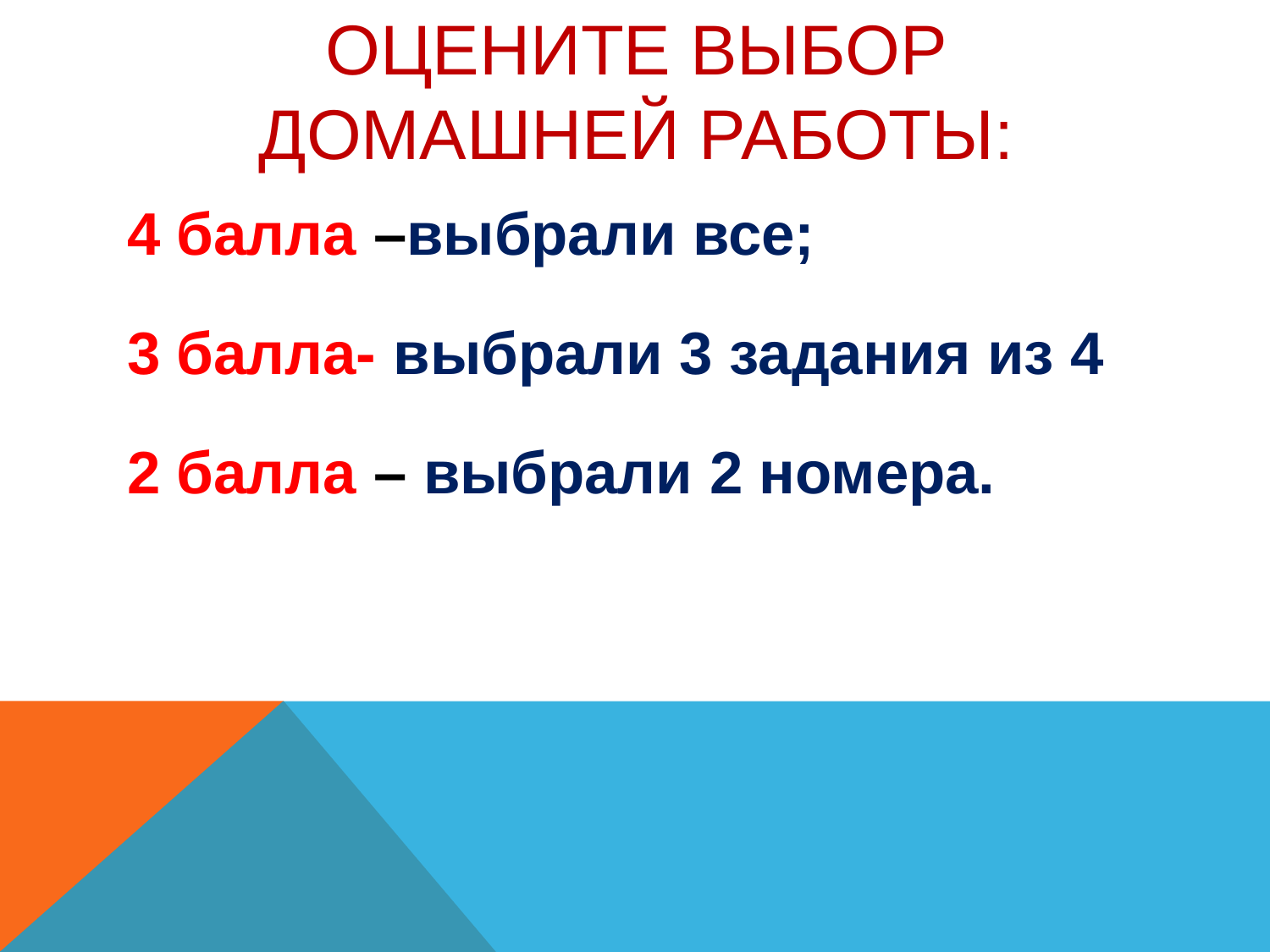

# Оцените выбор домашней работы:
4 балла –выбрали все;
3 балла- выбрали 3 задания из 4
2 балла – выбрали 2 номера.